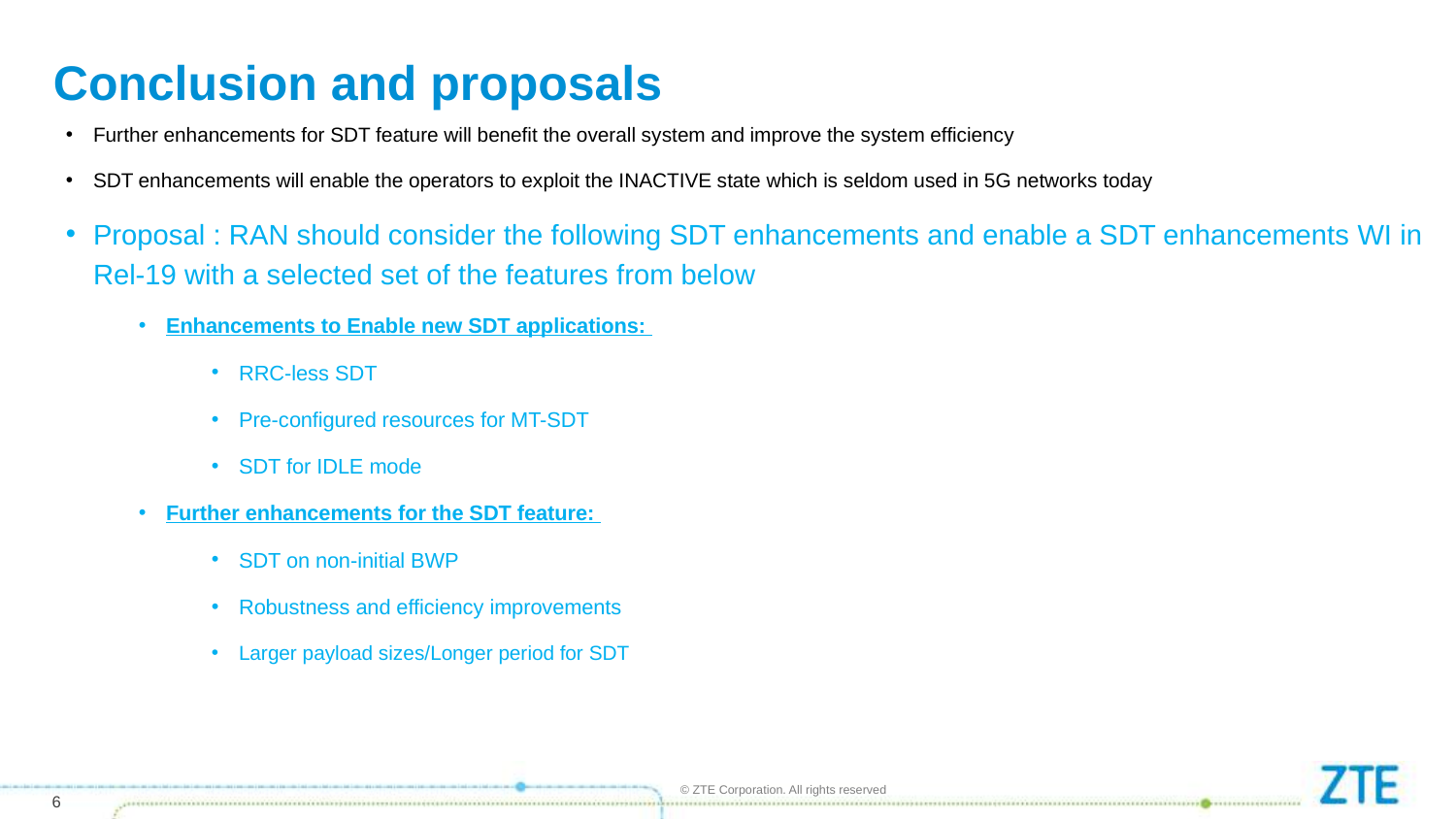

# Conclusion and proposals

Further enhancements for SDT feature will benefit the overall system and improve the system efficiency
SDT enhancements will enable the operators to exploit the INACTIVE state which is seldom used in 5G networks today
Proposal : RAN should consider the following SDT enhancements and enable a SDT enhancements WI in Rel-19 with a selected set of the features from below
Enhancements to Enable new SDT applications:
RRC-less SDT
Pre-configured resources for MT-SDT
SDT for IDLE mode
Further enhancements for the SDT feature:
SDT on non-initial BWP
Robustness and efficiency improvements
Larger payload sizes/Longer period for SDT